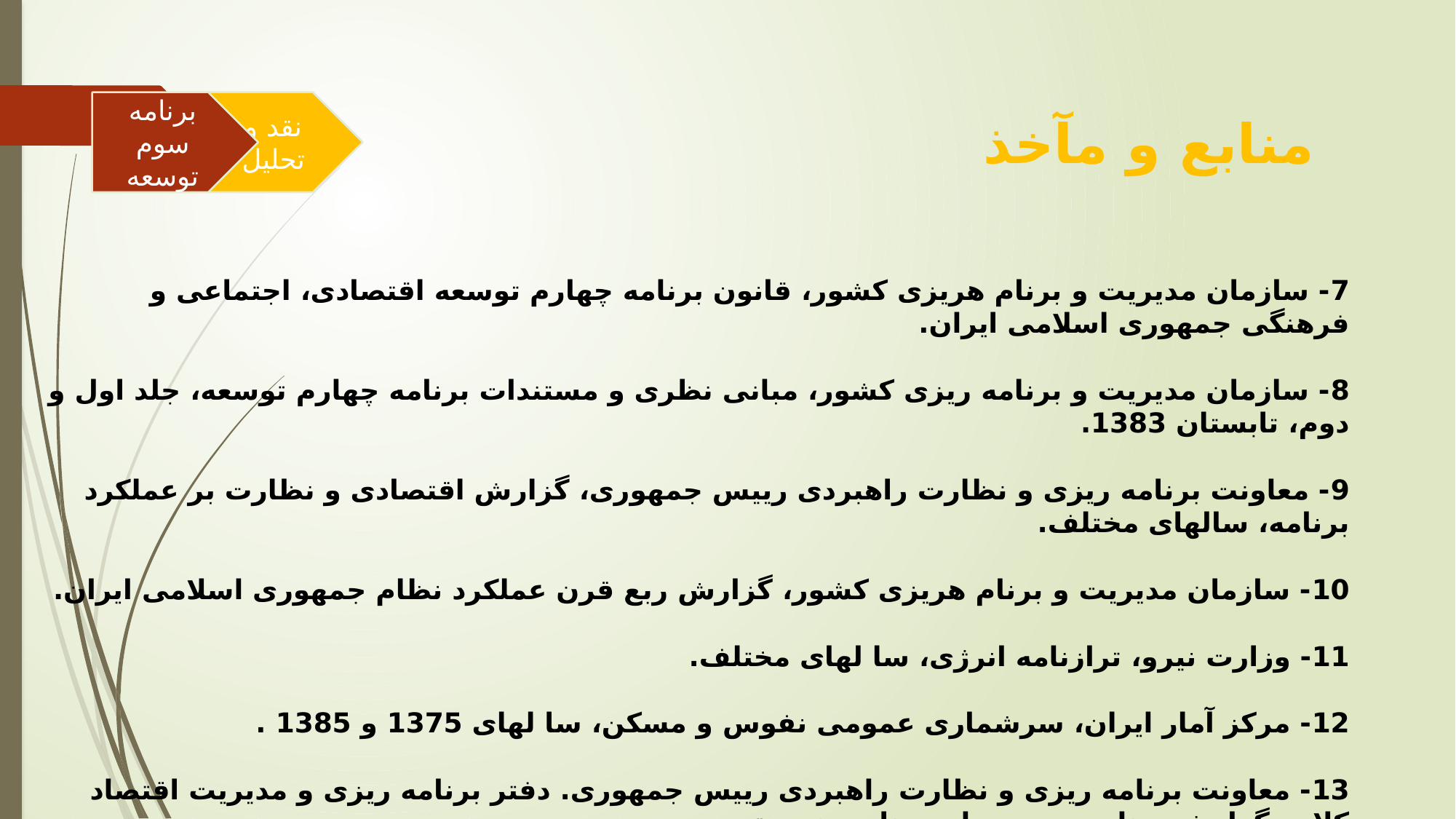

برنامه سوم توسعه
نقد و تحلیل
منابع و مآخذ
7- سازمان مدیریت و برنام هریزی كشور، قانون برنامه چهارم توسعه اقتصادی، اجتماعی و فرهنگی جمهوری اسلامی ایران.
8- سازمان مدیریت و برنامه ریزی كشور، مبانی نظری و مستندات برنامه چهارم توسعه، جلد اول و دوم، تابستان 1383.
9- معاونت برنامه ریزی و نظارت راهبردی رییس جمهوری، گزارش اقتصادی و نظارت بر عملكرد برنامه، سالهای مختلف.
10- سازمان مدیریت و برنام هریزی كشور، گزارش ربع قرن عملكرد نظام جمهوری اسلامی ایران.
11- وزارت نیرو، ترازنامه انرژی، سا لهای مختلف.
12- مركز آمار ایران، سرشماری عمومی نفوس و مسكن، سا لهای 1375 و 1385 .
13- معاونت برنامه ریزی و نظارت راهبردی رییس جمهوری. دفتر برنامه ریزی و مدیریت اقتصاد كلان، گزارش برنامه ریزی برای برنامه پنجم توسعه.